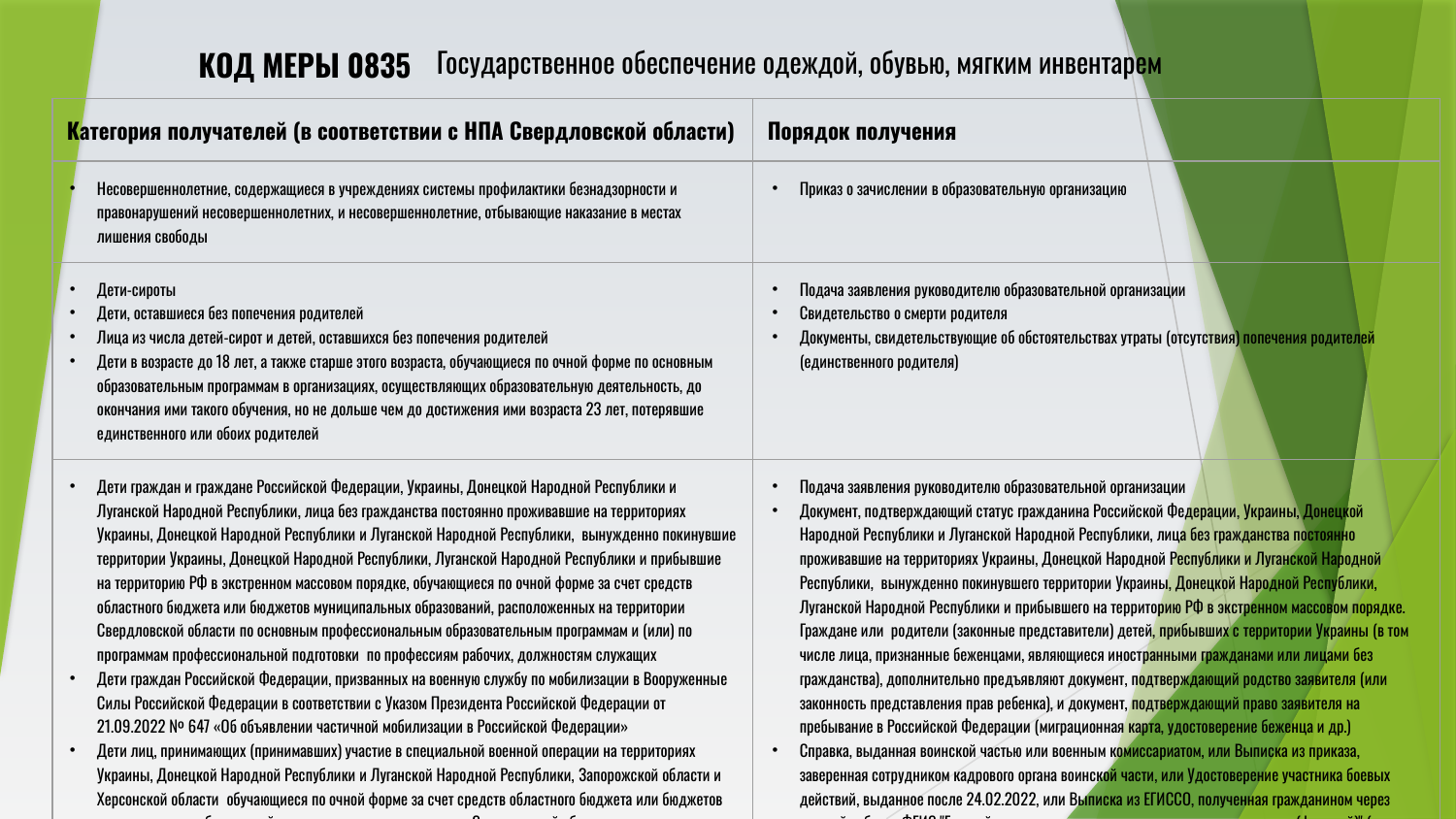

КОД МЕРЫ 0835
# Государственное обеспечение одеждой, обувью, мягким инвентарем
| Категория получателей (в соответствии с НПА Свердловской области) | Порядок получения |
| --- | --- |
| Несовершеннолетние, содержащиеся в учреждениях системы профилактики безнадзорности и правонарушений несовершеннолетних, и несовершеннолетние, отбывающие наказание в местах лишения свободы | Приказ о зачислении в образовательную организацию |
| Дети-сироты Дети, оставшиеся без попечения родителей Лица из числа детей-сирот и детей, оставшихся без попечения родителей Дети в возрасте до 18 лет, а также старше этого возраста, обучающиеся по очной форме по основным образовательным программам в организациях, осуществляющих образовательную деятельность, до окончания ими такого обучения, но не дольше чем до достижения ими возраста 23 лет, потерявшие единственного или обоих родителей | Подача заявления руководителю образовательной организации Свидетельство о смерти родителя Документы, свидетельствующие об обстоятельствах утраты (отсутствия) попечения родителей (единственного родителя) |
| Дети граждан и граждане Российской Федерации, Украины, Донецкой Народной Республики и Луганской Народной Республики, лица без гражданства постоянно проживавшие на территориях Украины, Донецкой Народной Республики и Луганской Народной Республики, вынужденно покинувшие территории Украины, Донецкой Народной Республики, Луганской Народной Республики и прибывшие на территорию РФ в экстренном массовом порядке, обучающиеся по очной форме за счет средств областного бюджета или бюджетов муниципальных образований, расположенных на территории Свердловской области по основным профессиональным образовательным программам и (или) по программам профессиональной подготовки по профессиям рабочих, должностям служащих Дети граждан Российской Федерации, призванных на военную службу по мобилизации в Вооруженные Силы Российской Федерации в соответствии с Указом Президента Российской Федерации от 21.09.2022 № 647 «Об объявлении частичной мобилизации в Российской Федерации» Дети лиц, принимающих (принимавших) участие в специальной военной операции на территориях Украины, Донецкой Народной Республики и Луганской Народной Республики, Запорожской области и Херсонской области обучающиеся по очной форме за счет средств областного бюджета или бюджетов муниципальных образований, расположенных на территории Свердловской области, по основным профессиональным образовательным программам и (или) по программам профессиональной подготовки по профессиям рабочих, должностям служащих | Подача заявления руководителю образовательной организации Документ, подтверждающий статус гражданина Российской Федерации, Украины, Донецкой Народной Республики и Луганской Народной Республики, лица без гражданства постоянно проживавшие на территориях Украины, Донецкой Народной Республики и Луганской Народной Республики, вынужденно покинувшего территории Украины, Донецкой Народной Республики, Луганской Народной Республики и прибывшего на территорию РФ в экстренном массовом порядке. Граждане или родители (законные представители) детей, прибывших с территории Украины (в том числе лица, признанные беженцами, являющиеся иностранными гражданами или лицами без гражданства), дополнительно предъявляют документ, подтверждающий родство заявителя (или законность представления прав ребенка), и документ, подтверждающий право заявителя на пребывание в Российской Федерации (миграционная карта, удостоверение беженца и др.) Справка, выданная воинской частью или военным комиссариатом, или Выписка из приказа, заверенная сотрудником кадрового органа воинской части, или Удостоверение участника боевых действий, выданное после 24.02.2022, или Выписка из ЕГИССО, полученная гражданином через личный кабинет ФГИС "Единый портал государственных и муниципальных услуг(функций)" (портал "Госуслуги"), об установлении семье гражданина (ребенку гражданина) МСЗ в связи с его мобилизацией (письмо Министерства от 19.12.2022 № 02-01-82/16646 «О документах –основаниях предоставления МСЗ в сфере образования») |